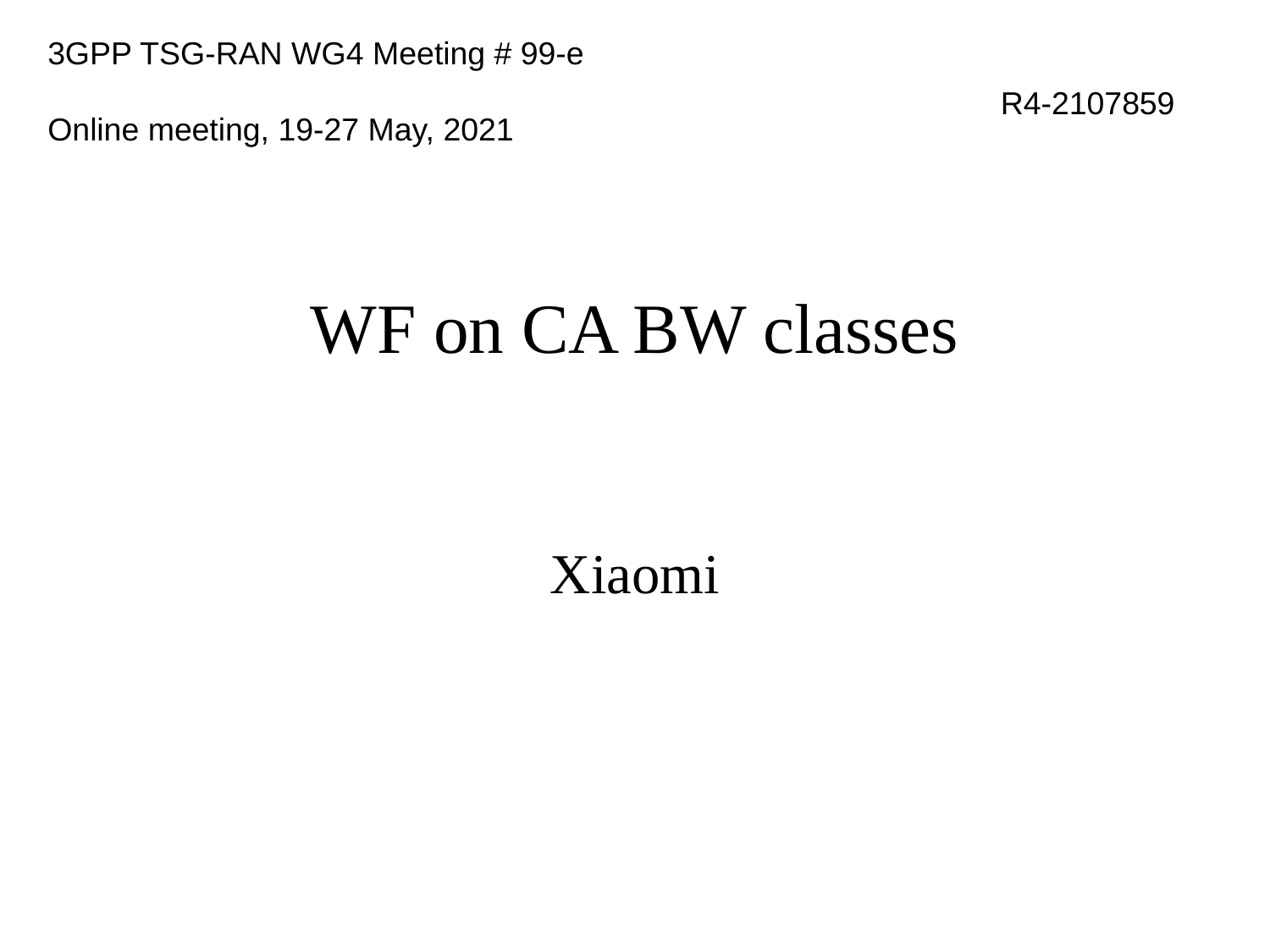

# 3GPP TSG-RAN WG4 Meeting # 99-e Online meeting, 19-27 May, 2021
        R4-2107859
WF on CA BW classes
Xiaomi